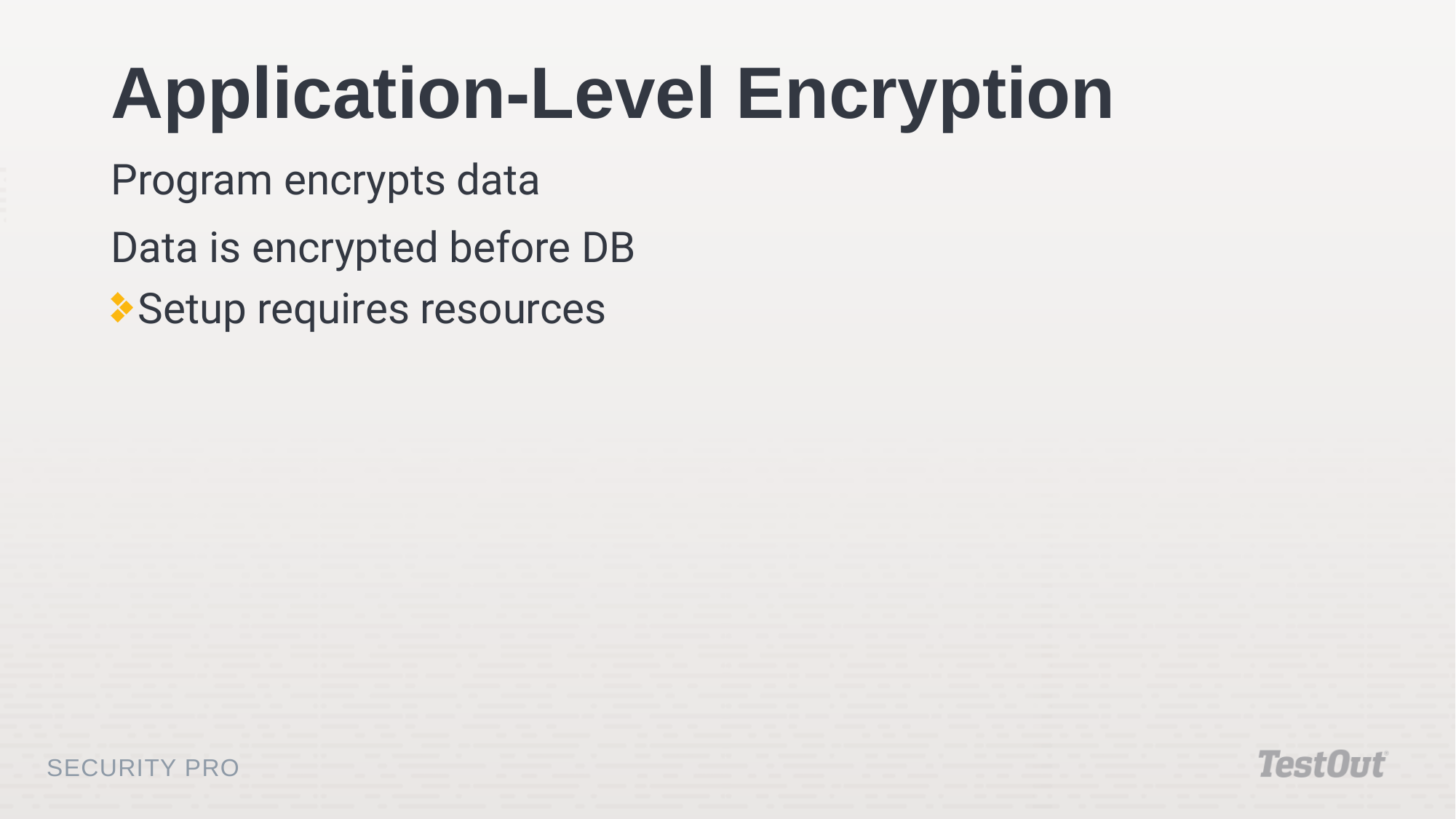

# Application-Level Encryption
Program encrypts data
Data is encrypted before DB
Setup requires resources
Security Pro